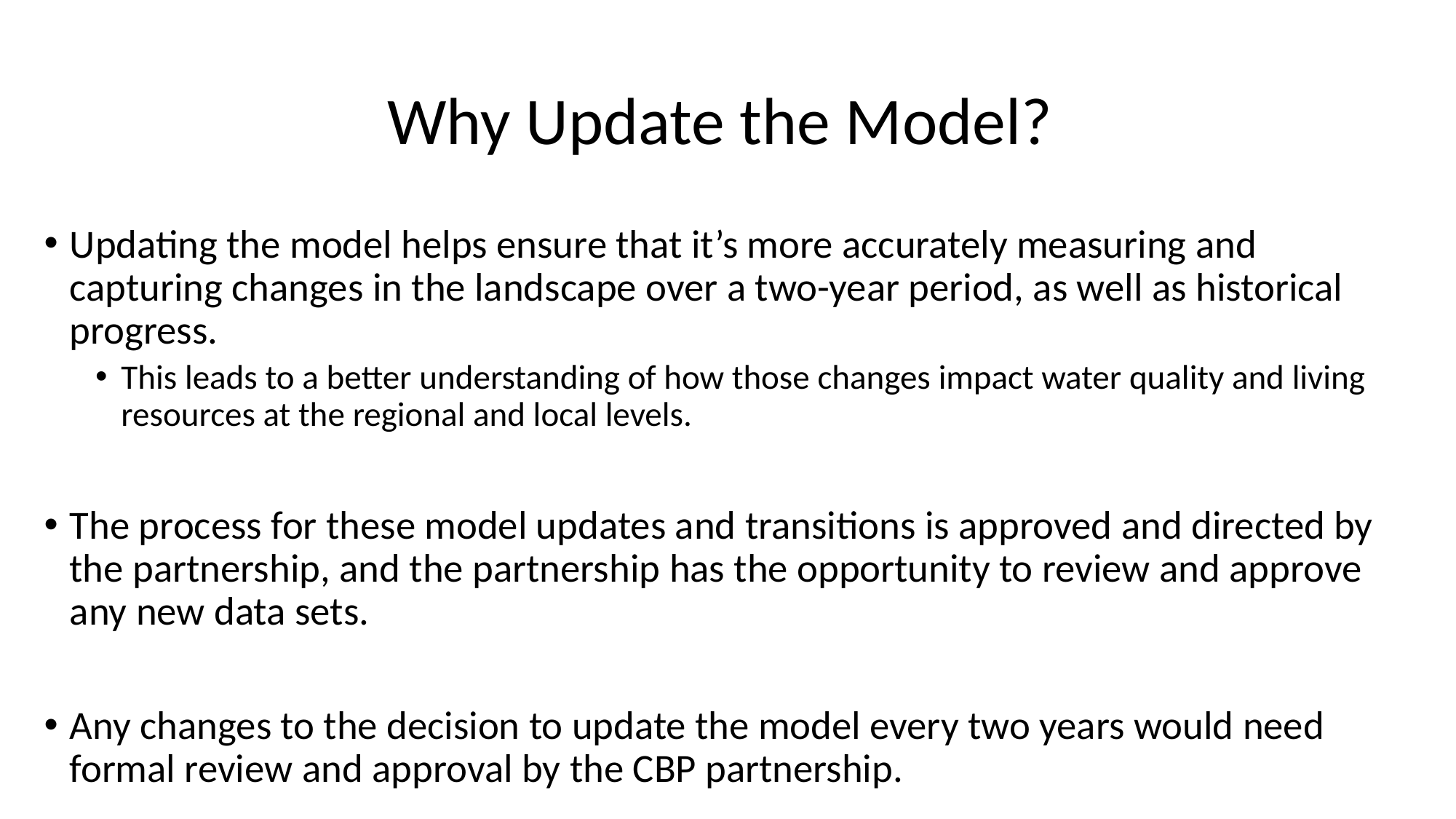

# Why Update the Model?
Updating the model helps ensure that it’s more accurately measuring and capturing changes in the landscape over a two-year period, as well as historical progress.
This leads to a better understanding of how those changes impact water quality and living resources at the regional and local levels.

The process for these model updates and transitions is approved and directed by the partnership, and the partnership has the opportunity to review and approve any new data sets.

Any changes to the decision to update the model every two years would need formal review and approval by the CBP partnership.